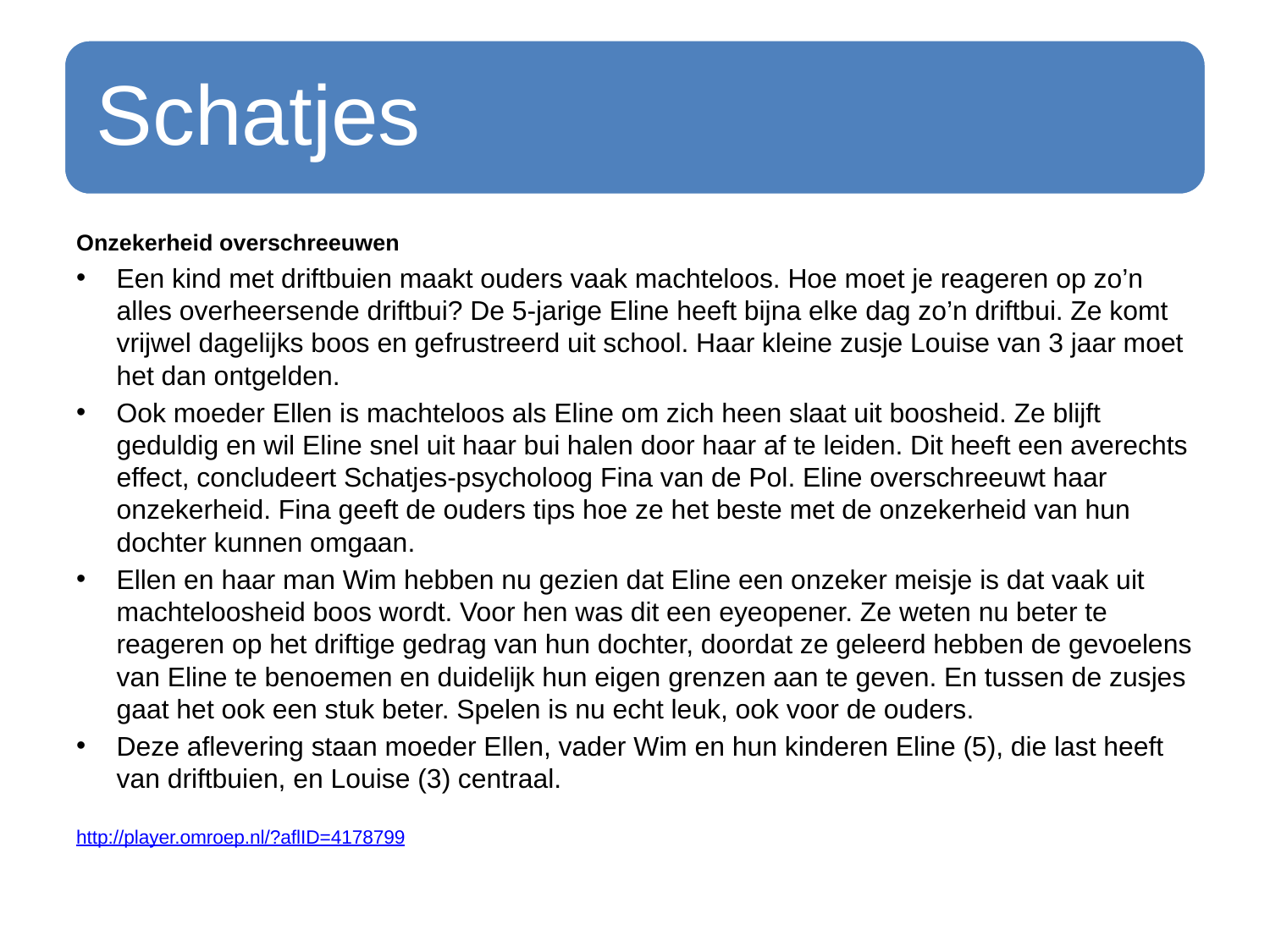

Schatjes
Onzekerheid overschreeuwen
Een kind met driftbuien maakt ouders vaak machteloos. Hoe moet je reageren op zo’n alles overheersende driftbui? De 5-jarige Eline heeft bijna elke dag zo’n driftbui. Ze komt vrijwel dagelijks boos en gefrustreerd uit school. Haar kleine zusje Louise van 3 jaar moet het dan ontgelden.
Ook moeder Ellen is machteloos als Eline om zich heen slaat uit boosheid. Ze blijft geduldig en wil Eline snel uit haar bui halen door haar af te leiden. Dit heeft een averechts effect, concludeert Schatjes-psycholoog Fina van de Pol. Eline overschreeuwt haar onzekerheid. Fina geeft de ouders tips hoe ze het beste met de onzekerheid van hun dochter kunnen omgaan.
Ellen en haar man Wim hebben nu gezien dat Eline een onzeker meisje is dat vaak uit machteloosheid boos wordt. Voor hen was dit een eyeopener. Ze weten nu beter te reageren op het driftige gedrag van hun dochter, doordat ze geleerd hebben de gevoelens van Eline te benoemen en duidelijk hun eigen grenzen aan te geven. En tussen de zusjes gaat het ook een stuk beter. Spelen is nu echt leuk, ook voor de ouders.
Deze aflevering staan moeder Ellen, vader Wim en hun kinderen Eline (5), die last heeft van driftbuien, en Louise (3) centraal.

http://player.omroep.nl/?aflID=4178799